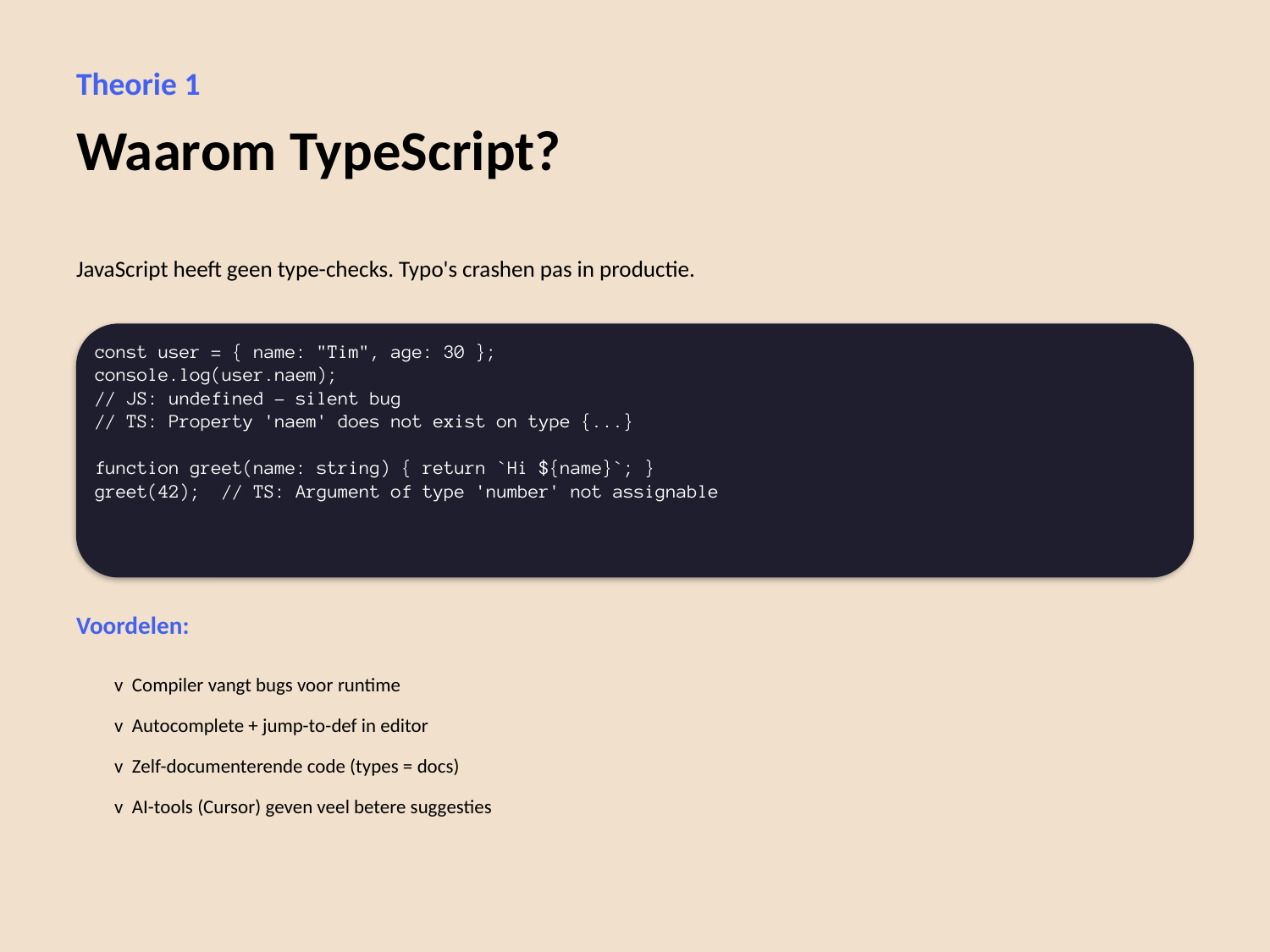

Theorie 1
Waarom TypeScript?
JavaScript heeft geen type-checks. Typo's crashen pas in productie.

const user = { name: "Tim", age: 30 };
console.log(user.naem);
// JS: undefined - silent bug
// TS: Property 'naem' does not exist on type {...}

function greet(name: string) { return `Hi ${name}`; }
greet(42);  // TS: Argument of type 'number' not assignable
Voordelen:
v  Compiler vangt bugs voor runtime
v  Autocomplete + jump-to-def in editor
v  Zelf-documenterende code (types = docs)
v  AI-tools (Cursor) geven veel betere suggesties